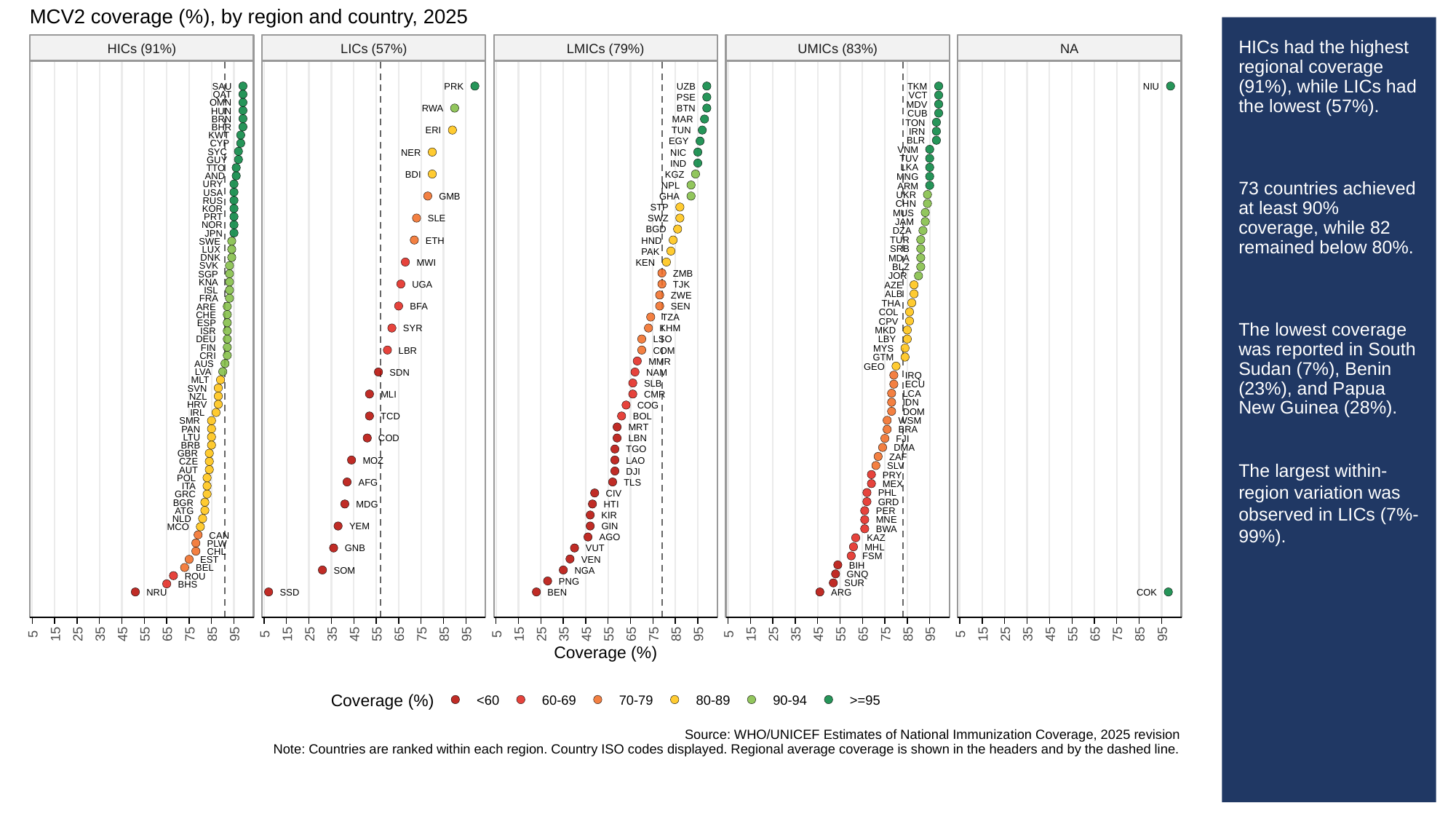

MCV2 coverage (%), by region and country, 2025

HICs (91%)
LICs (57%)
LMICs (79%)
UMICs (83%)
NA

SAU
PRK
UZB
TKM
NIU

QAT

VCT

PSE

OMN

MDV

RWA
BTN

HUN

CUB

BRN
MAR

TON

BHR

ERI
TUN

IRN

KWT

BLR
EGY

CYP

VNM

SYC
NER
NIC

TUV

GUY

IND

LKA
TTO

BDI
KGZ

AND
MNG

URY

NPL
ARM

USA

UKR

GMB
GHA

RUS

CHN

STP

KOR

MUS

PRT

SLE
SWZ

JAM

NOR

BGD

DZA

JPN

TUR
ETH
HND

SWE

SRB
LUX

PAK

DNK
MDA

MWI
KEN

SVK

BLZ

ZMB
SGP

JOR

KNA

UGA
TJK
AZE

ISL

ALB

ZWE

FRA

THA

BFA
SEN
ARE

COL

CHE

TZA

CPV

ESP

SYR
KHM

MKD

ISR

DEU
LSO
LBY

FIN

MYS

LBR
COM

CRI

GTM

MMR

AUS

GEO

LVA
SDN
NAM

IRQ

MLT

SLB

ECU

SVN

LCA
MLI
CMR

NZL

IDN

HRV
COG

DOM

IRL

TCD
BOL

WSM
SMR

MRT

PAN
BRA

LTU

COD
LBN
FJI

BRB

DMA

TGO

GBR

ZAF

MOZ
LAO

CZE

SLV

AUT

DJI

PRY

POL

AFG
TLS

MEX

ITA

PHL
CIV

GRC

GRD
BGR

MDG
HTI

ATG
PER

KIR

NLD

MNE

YEM
GIN
MCO

BWA

CAN

AGO
KAZ

PLW

MHL

GNB
VUT

CHL

FSM

VEN
EST

BIH

BEL

SOM
NGA

GNQ

ROU

PNG

SUR

BHS

NRU
SSD
BEN
ARG
COK

5
15
25
35
45
55
65
75
85
95
5
15
25
35
45
55
65
75
85
95
5
15
25
35
45
55
65
75
85
95
5
15
25
35
45
55
65
75
85
95
5
15
25
35
45
55
65
75
85
95
Coverage (%)
Coverage (%)
<60
60-69
70-79
80-89
90-94
>=95

Source: WHO/UNICEF Estimates of National Immunization Coverage, 2025 revision
Note: Countries are ranked within each region. Country ISO codes displayed. Regional average coverage is shown in the headers and by the dashed line.
# HICs had the highest regional coverage (91%), while LICs had the lowest (57%).

73 countries achieved at least 90% coverage, while 82 remained below 80%.

The lowest coverage was reported in South Sudan (7%), Benin (23%), and Papua New Guinea (28%).

The largest within-region variation was observed in LICs (7%-99%).